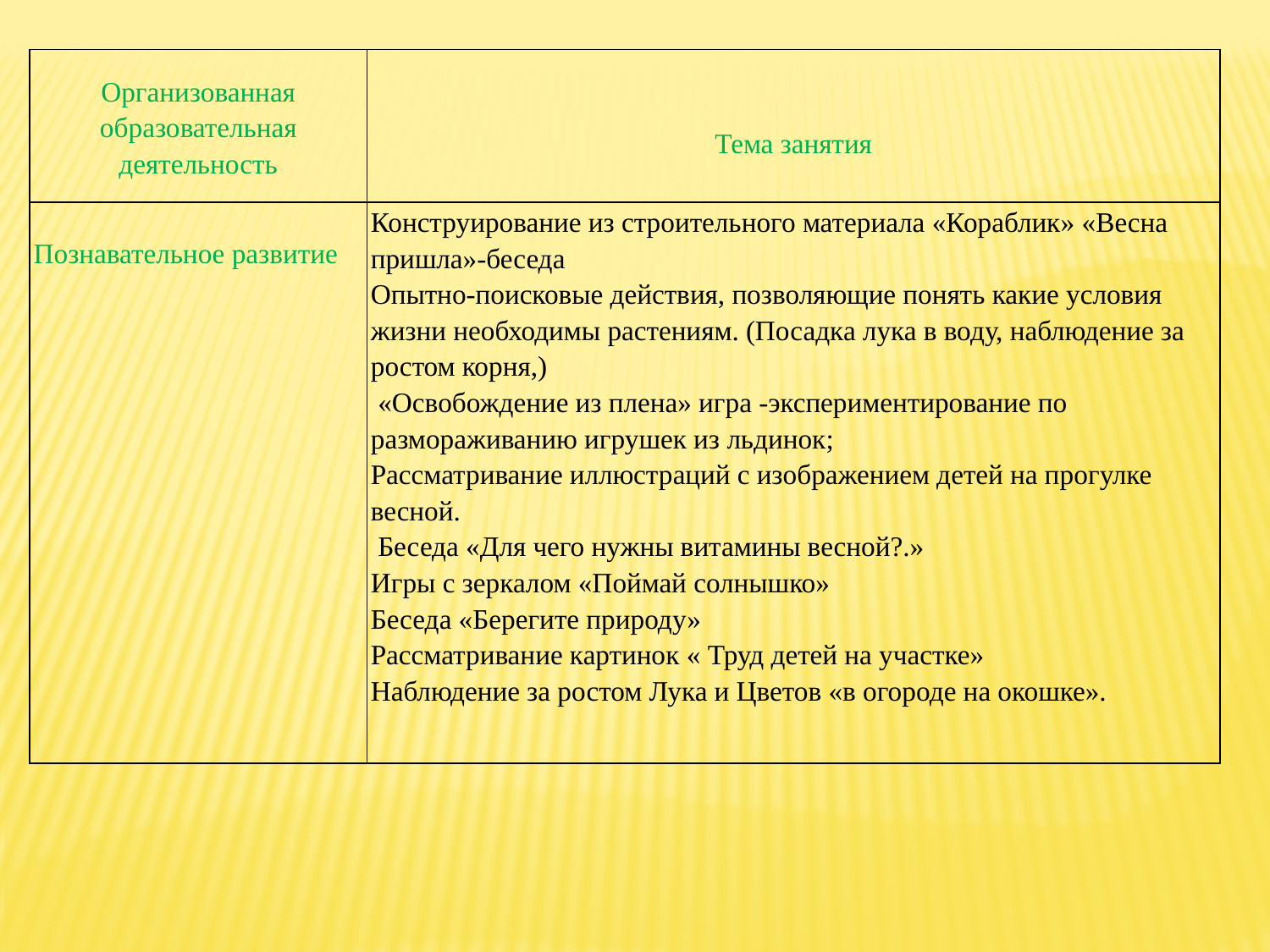

| Организованная образовательная деятельность | Тема занятия |
| --- | --- |
| Познавательное развитие | Конструирование из строительного материала «Кораблик» «Весна пришла»-беседа Опытно-поисковые действия, позволяющие понять какие условия жизни необходимы растениям. (Посадка лука в воду, наблюдение за ростом корня,) «Освобождение из плена» игра -экспериментирование по размораживанию игрушек из льдинок; Рассматривание иллюстраций с изображением детей на прогулке весной. Беседа «Для чего нужны витамины весной?.» Игры с зеркалом «Поймай солнышко» Беседа «Берегите природу» Рассматривание картинок « Труд детей на участке» Наблюдение за ростом Лука и Цветов «в огороде на окошке». |